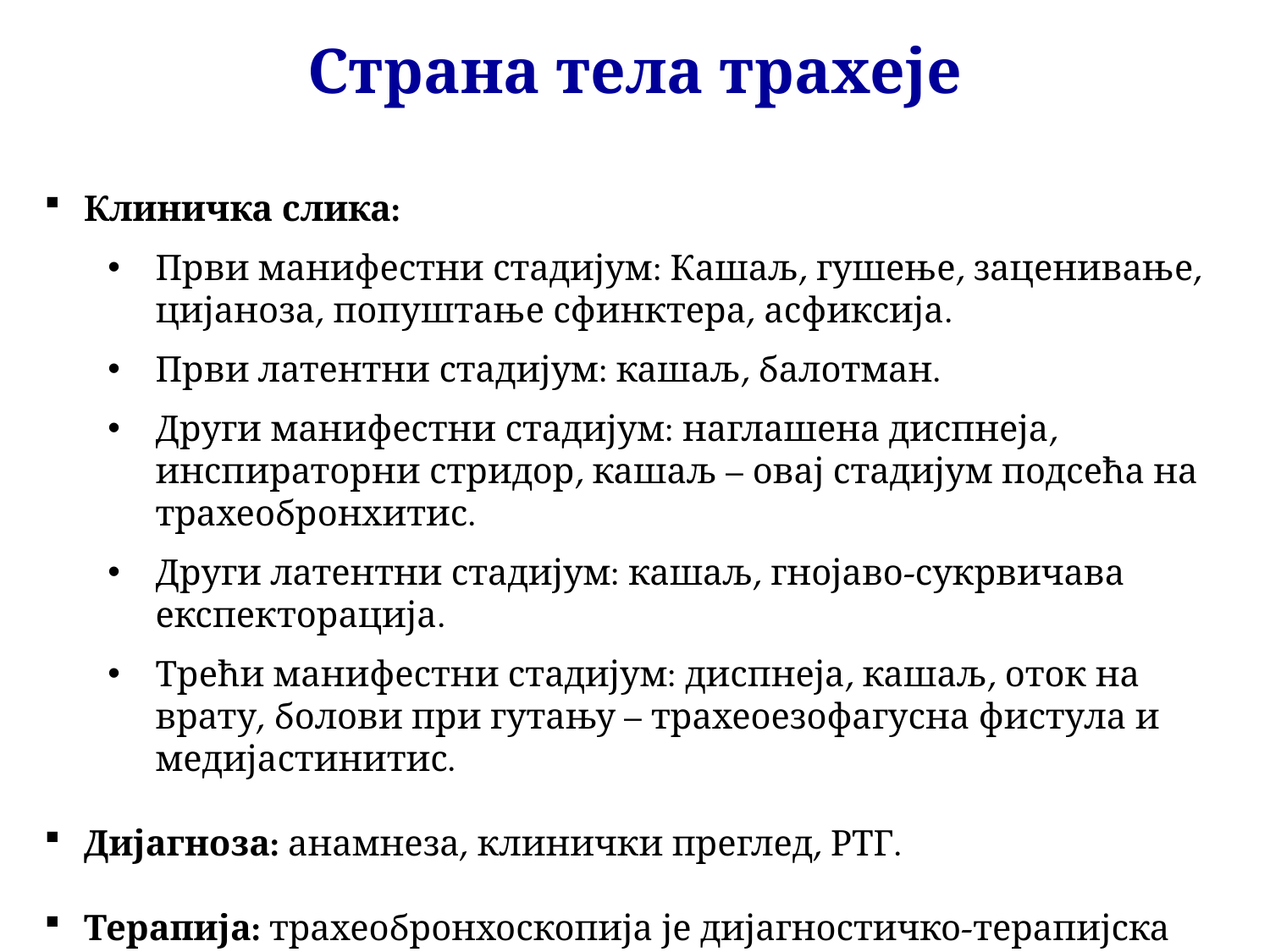

Страна тела трахеје
Клиничка слика:

Први манифестни стадијум: Кашаљ, гушење, заценивање, цијаноза, попуштање сфинктера, асфиксија.

Први латентни стадијум: кашаљ, балотман.

Други манифестни стадијум: наглашена диспнеја, инспираторни стридор, кашаљ – овај стадијум подсећа на трахеобронхитис.

Други латентни стадијум: кашаљ, гнојаво-сукрвичава експекторација.

Трећи манифестни стадијум: диспнеја, кашаљ, оток на врату, болови при гутању – трахеоезофагусна фистула и медијастинитис.

Дијагноза: анамнеза, клинички преглед, РТГ.

Терапија: трахеобронхоскопија је дијагностичко-терапијска метода.